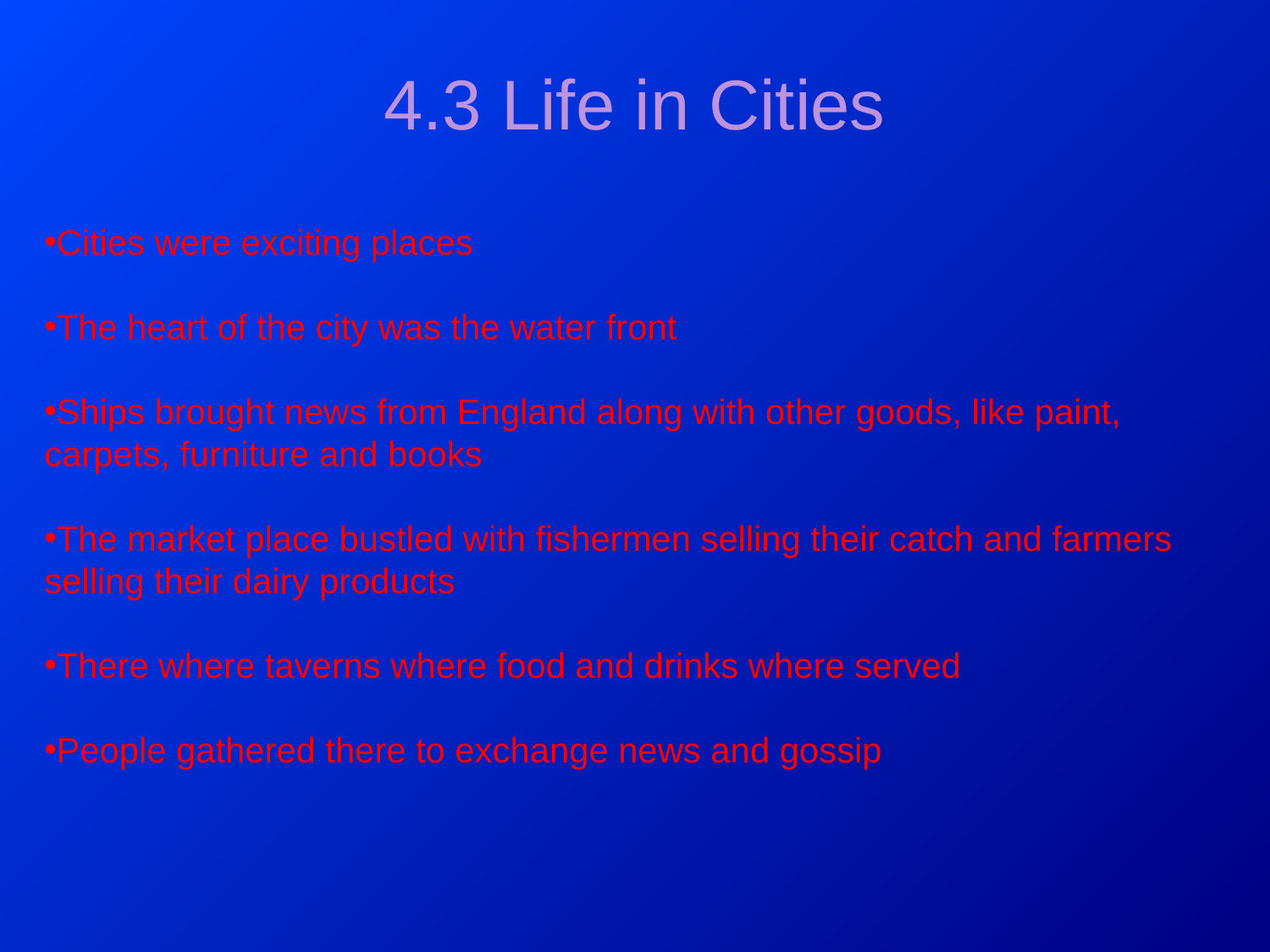

4.3 Life in Cities

Cities were exciting places

The heart of the city was the water front

Ships brought news from England along with other goods, like paint, carpets, furniture and books

The market place bustled with fishermen selling their catch and farmers selling their dairy products

There where taverns where food and drinks where served

People gathered there to exchange news and gossip